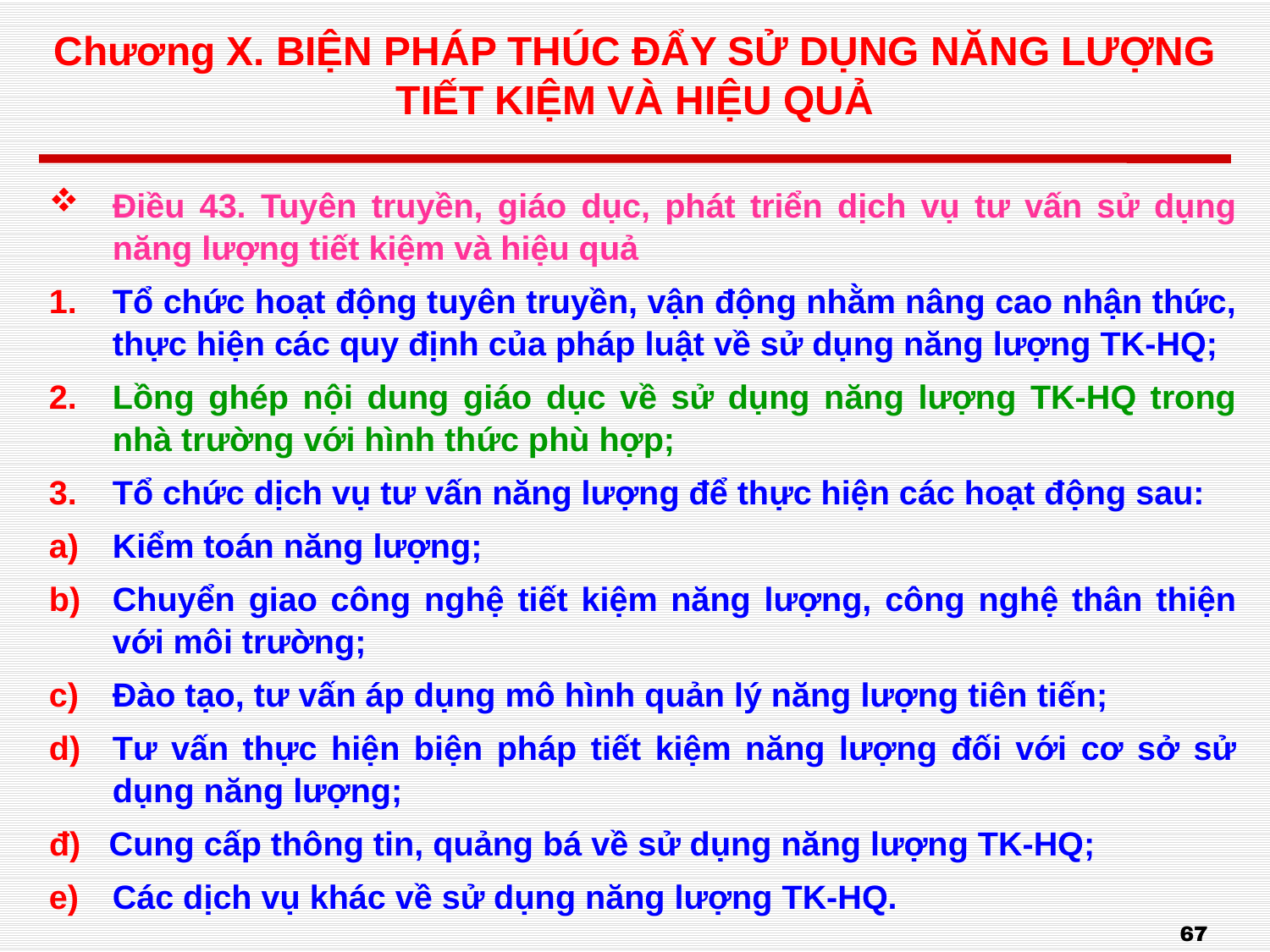

# Chương X. BIỆN PHÁP THÚC ĐẨY SỬ DỤNG NĂNG LƯỢNG TIẾT KIỆM VÀ HIỆU QUẢ
Điều 43. Tuyên truyền, giáo dục, phát triển dịch vụ tư vấn sử dụng năng lượng tiết kiệm và hiệu quả
Tổ chức hoạt động tuyên truyền, vận động nhằm nâng cao nhận thức, thực hiện các quy định của pháp luật về sử dụng năng lượng TK-HQ;
Lồng ghép nội dung giáo dục về sử dụng năng lượng TK-HQ trong nhà trường với hình thức phù hợp;
Tổ chức dịch vụ tư vấn năng lượng để thực hiện các hoạt động sau:
Kiểm toán năng lượng;
Chuyển giao công nghệ tiết kiệm năng lượng, công nghệ thân thiện với môi trường;
Đào tạo, tư vấn áp dụng mô hình quản lý năng lượng tiên tiến;
Tư vấn thực hiện biện pháp tiết kiệm năng lượng đối với cơ sở sử dụng năng lượng;
đ)   Cung cấp thông tin, quảng bá về sử dụng năng lượng TK-HQ;
Các dịch vụ khác về sử dụng năng lượng TK-HQ.